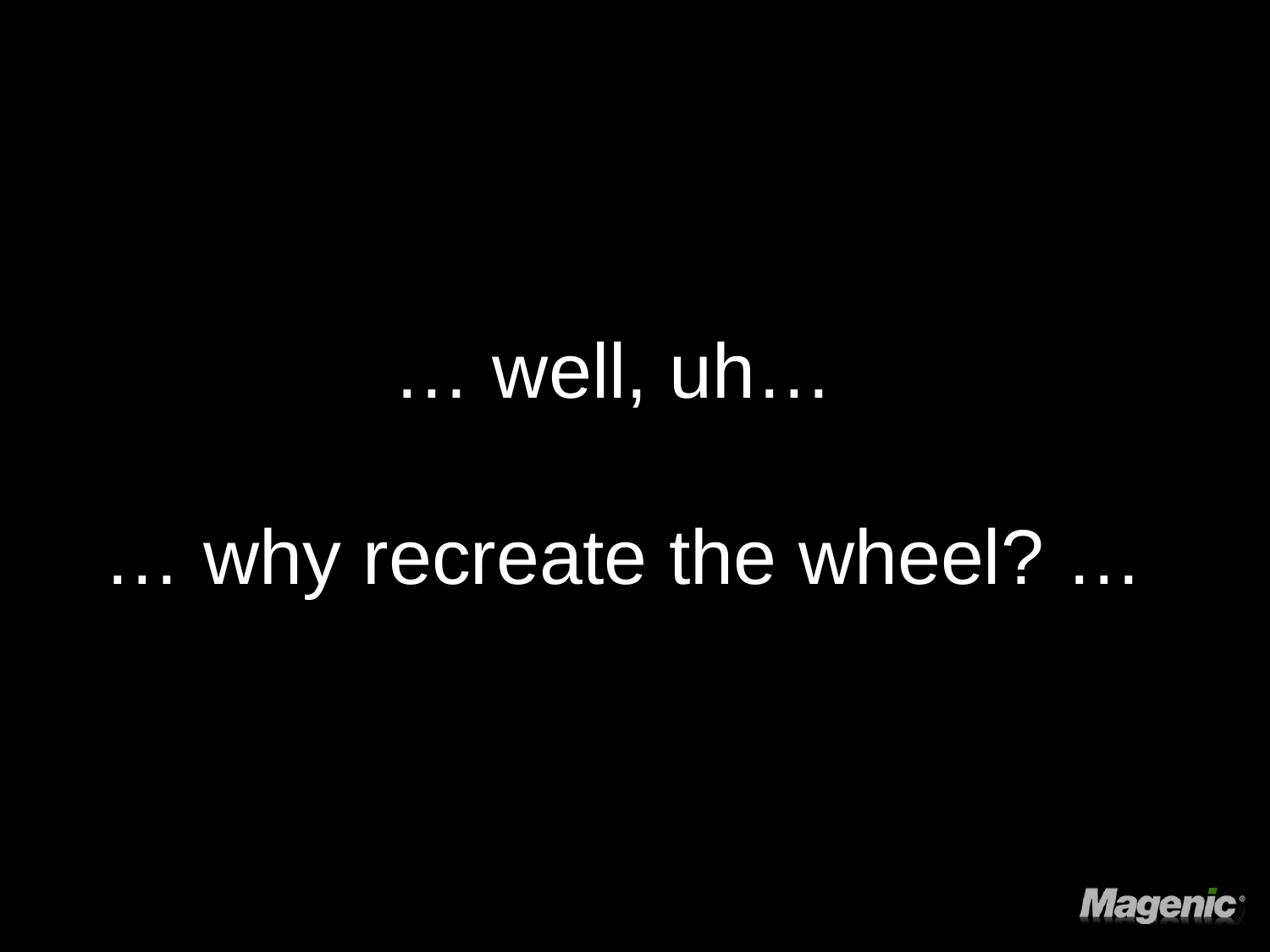

# … well, uh… … why recreate the wheel? …